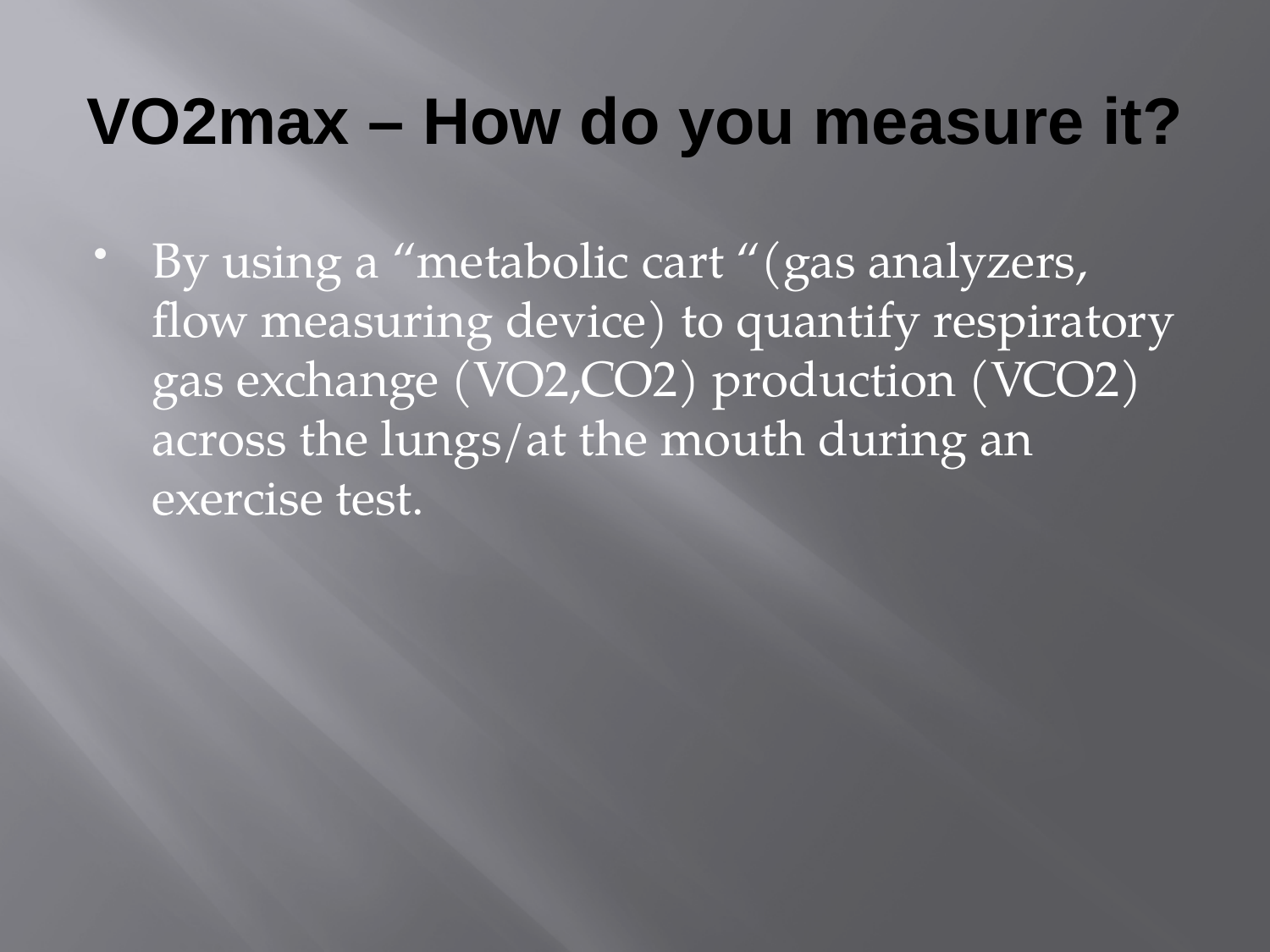

# VO2max – How do you measure it?
By using a “metabolic cart “(gas analyzers, flow measuring device) to quantify respiratory gas exchange (VO2,CO2) production (VCO2) across the lungs/at the mouth during an exercise test.